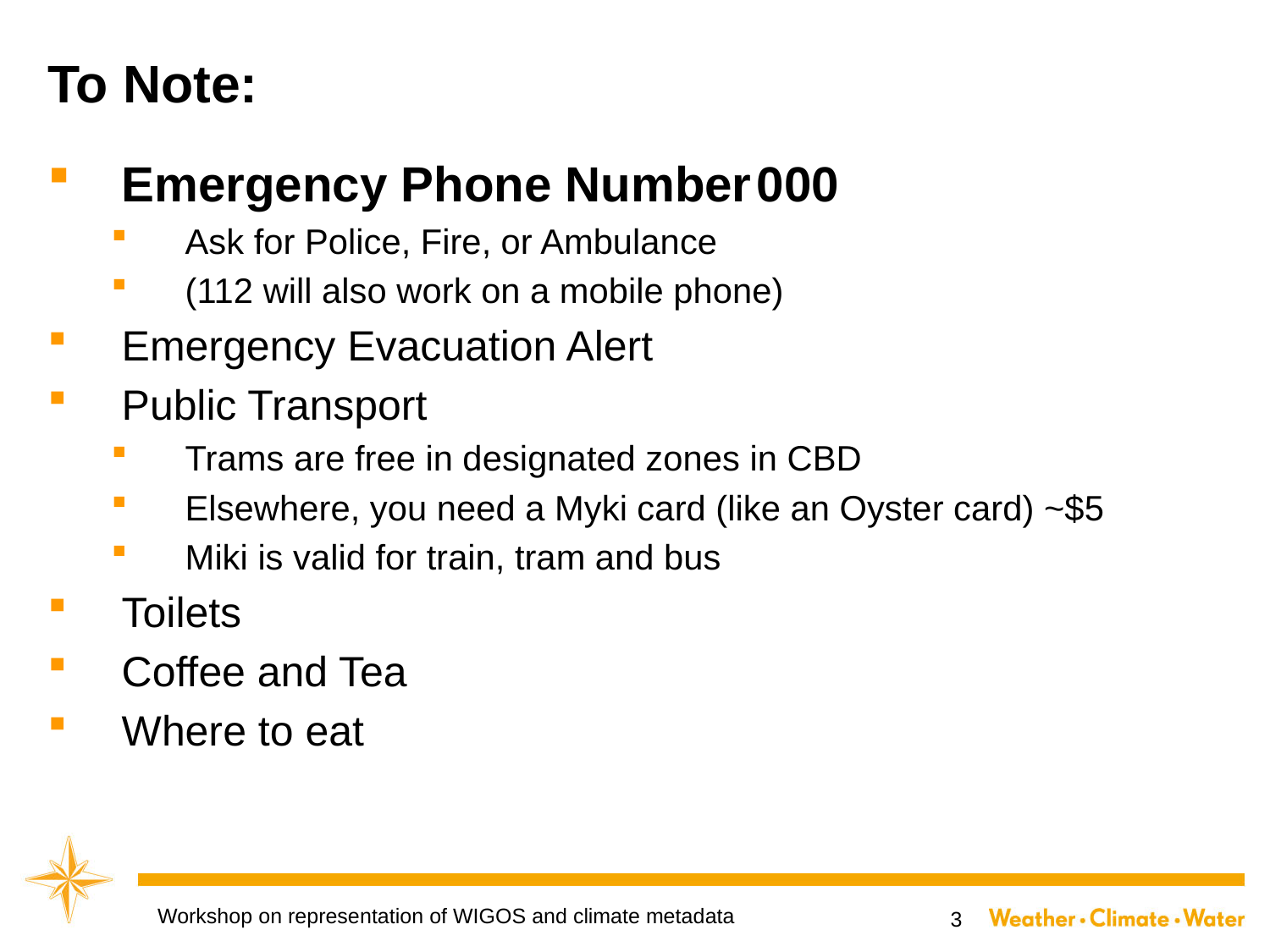

To Note:
Emergency Phone Number	000
Ask for Police, Fire, or Ambulance
(112 will also work on a mobile phone)
Emergency Evacuation Alert
Public Transport
Trams are free in designated zones in CBD
Elsewhere, you need a Myki card (like an Oyster card) ~$5
Miki is valid for train, tram and bus
Toilets
Coffee and Tea
Where to eat
Workshop on representation of WIGOS and climate metadata
3